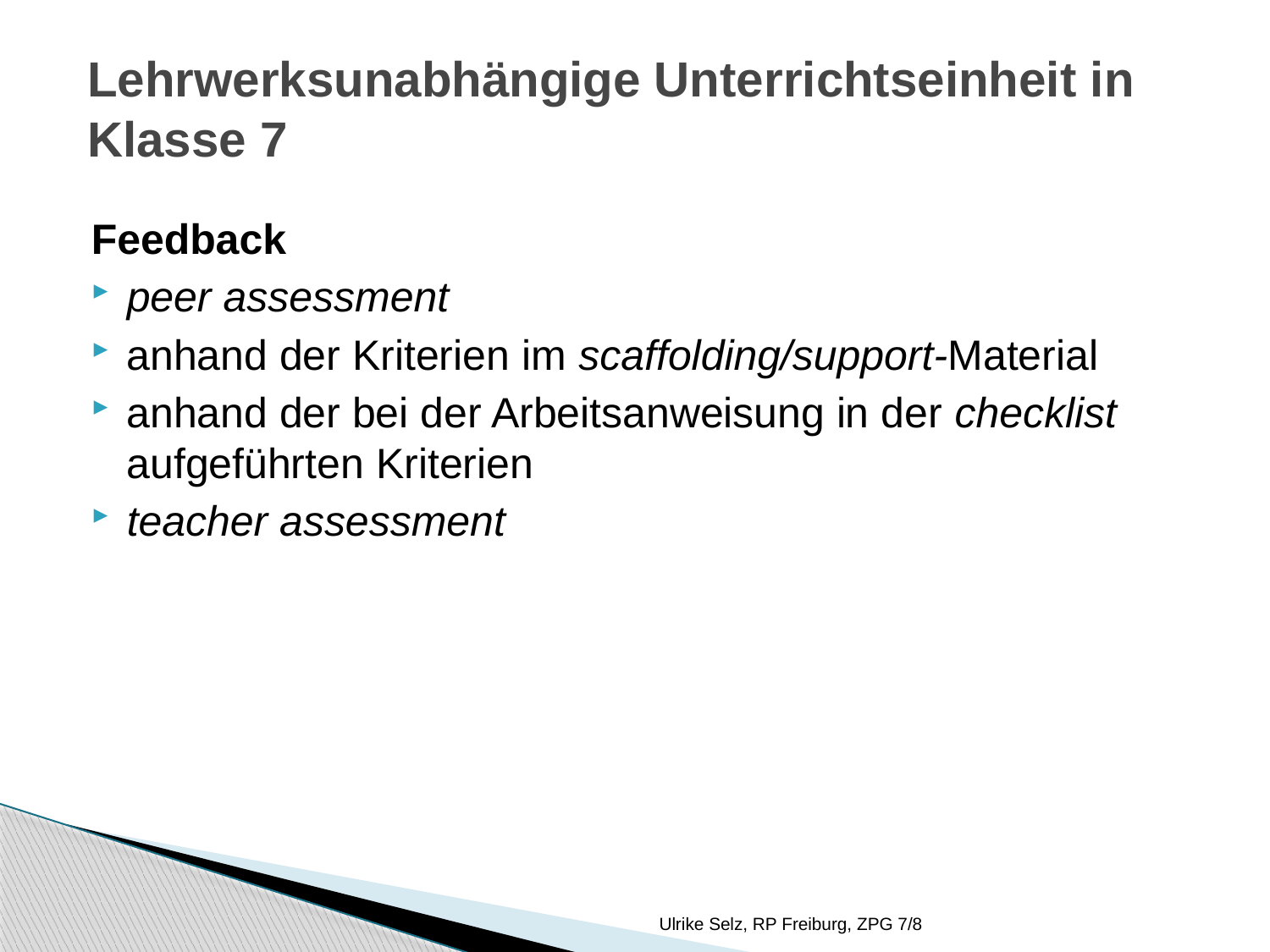

Feedback
peer assessment
anhand der Kriterien im scaffolding/support-Material
anhand der bei der Arbeitsanweisung in der checklist aufgeführten Kriterien
teacher assessment

Lehrwerksunabhängige Unterrichtseinheit in Klasse 7
Ulrike Selz, RP Freiburg, ZPG 7/8